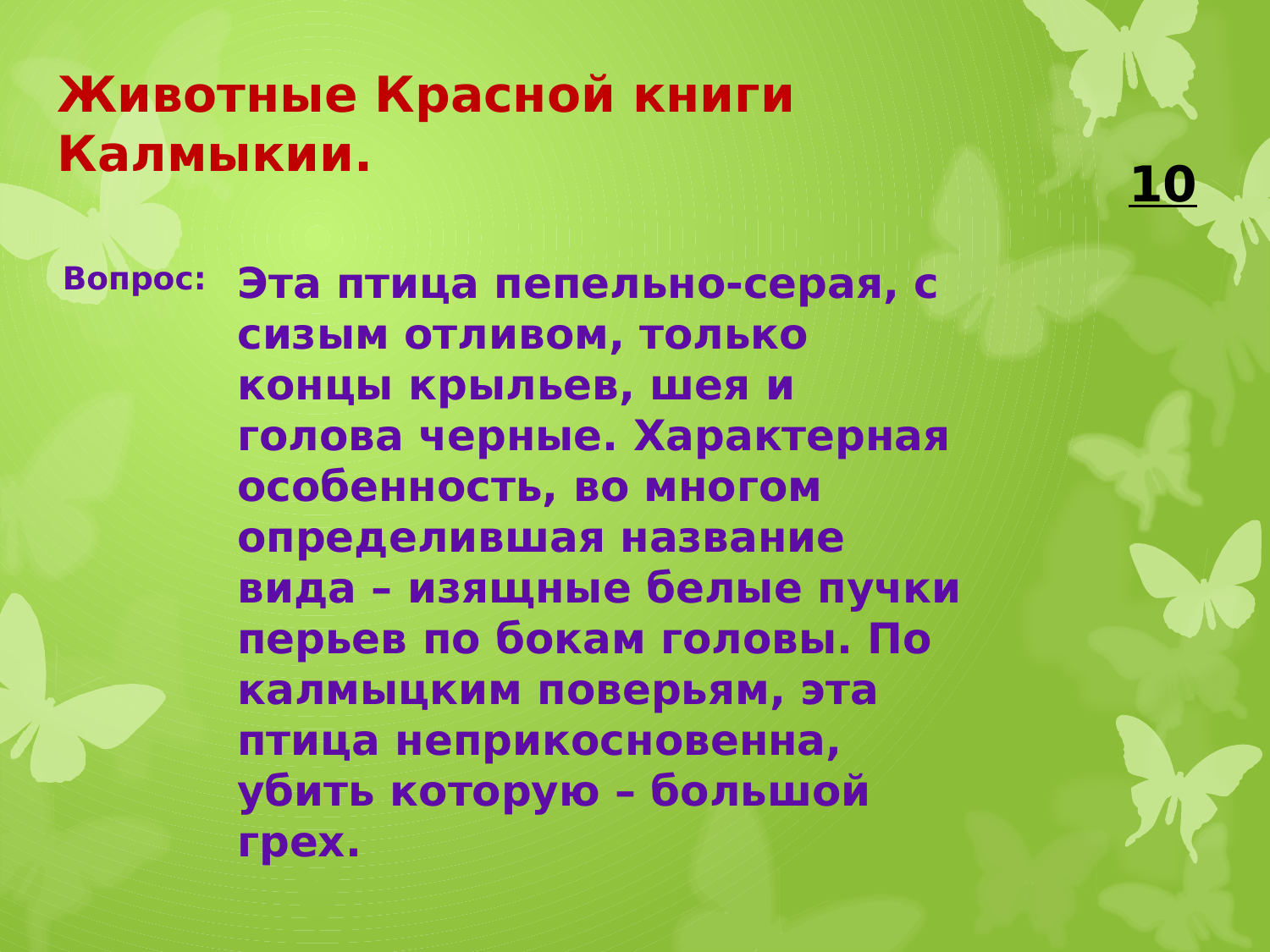

Животные Красной книги Калмыкии.
10
Эта птица пепельно-серая, с сизым отливом, только концы крыльев, шея и голова черные. Характерная особенность, во многом определившая название вида – изящные белые пучки перьев по бокам головы. По калмыцким поверьям, эта птица неприкосновенна, убить которую – большой грех.
Вопрос: